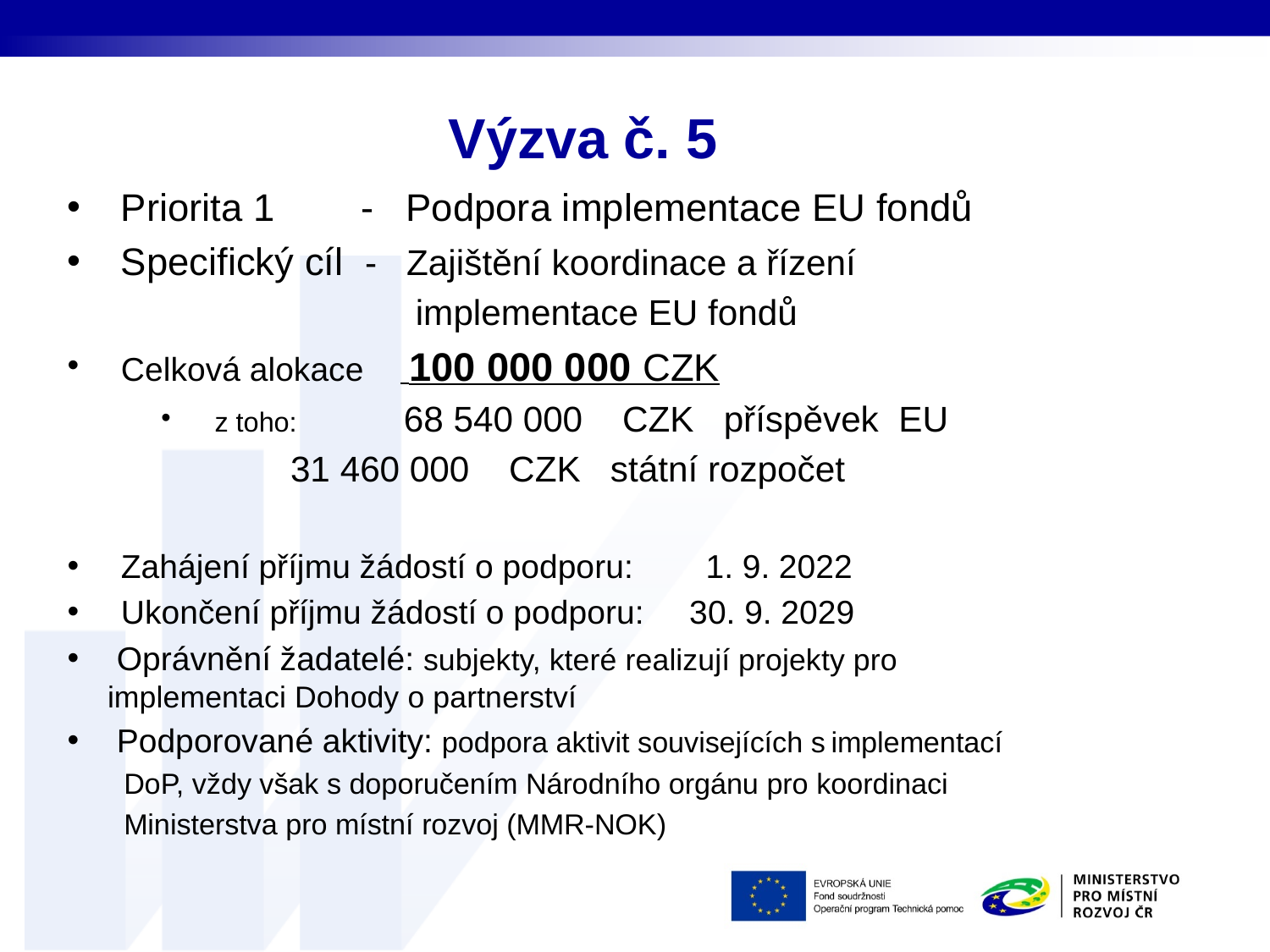

# Výzva č. 5
Priorita 1        -   Podpora implementace EU fondů
Specifický cíl  -   Zajištění koordinace a řízení
                                   implementace EU fondů
Celková alokace     100 000 000 CZK
z toho:              68 540 000    CZK   příspěvek  EU
		             31 460 000    CZK   státní rozpočet

Zahájení příjmu žádostí o podporu:        1. 9. 2022
Ukončení příjmu žádostí o podporu:     30. 9. 2029
 Oprávnění žadatelé: subjekty, které realizují projekty pro 				    implementaci Dohody o partnerství
 Podporované aktivity: podpora aktivit souvisejících s implementací
       DoP, vždy však s doporučením Národního orgánu pro koordinaci
       Ministerstva pro místní rozvoj (MMR-NOK)